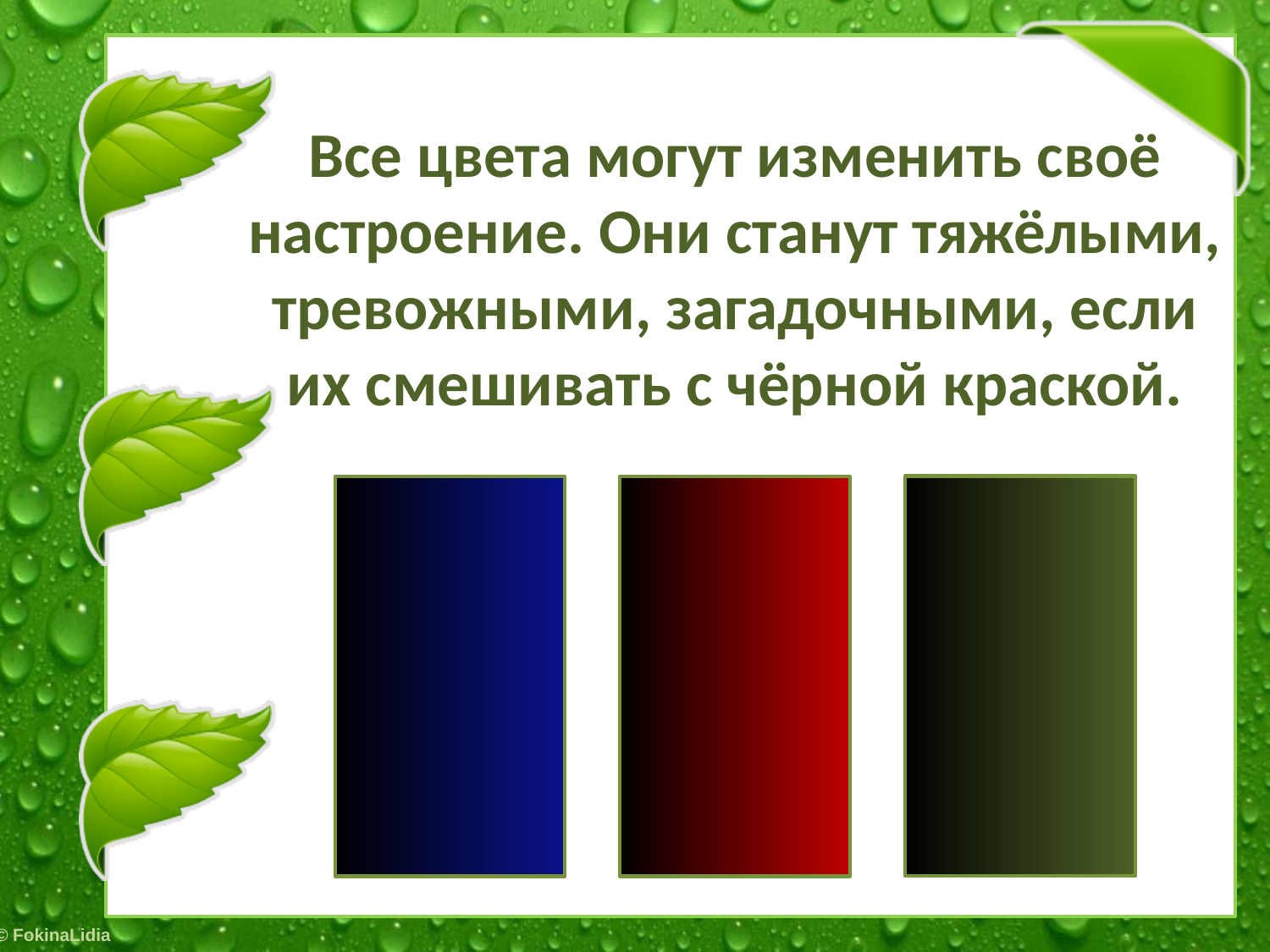

Все цвета могут изменить своё настроение. Они станут тяжёлыми, тревожными, загадочными, если их смешивать с чёрной краской.